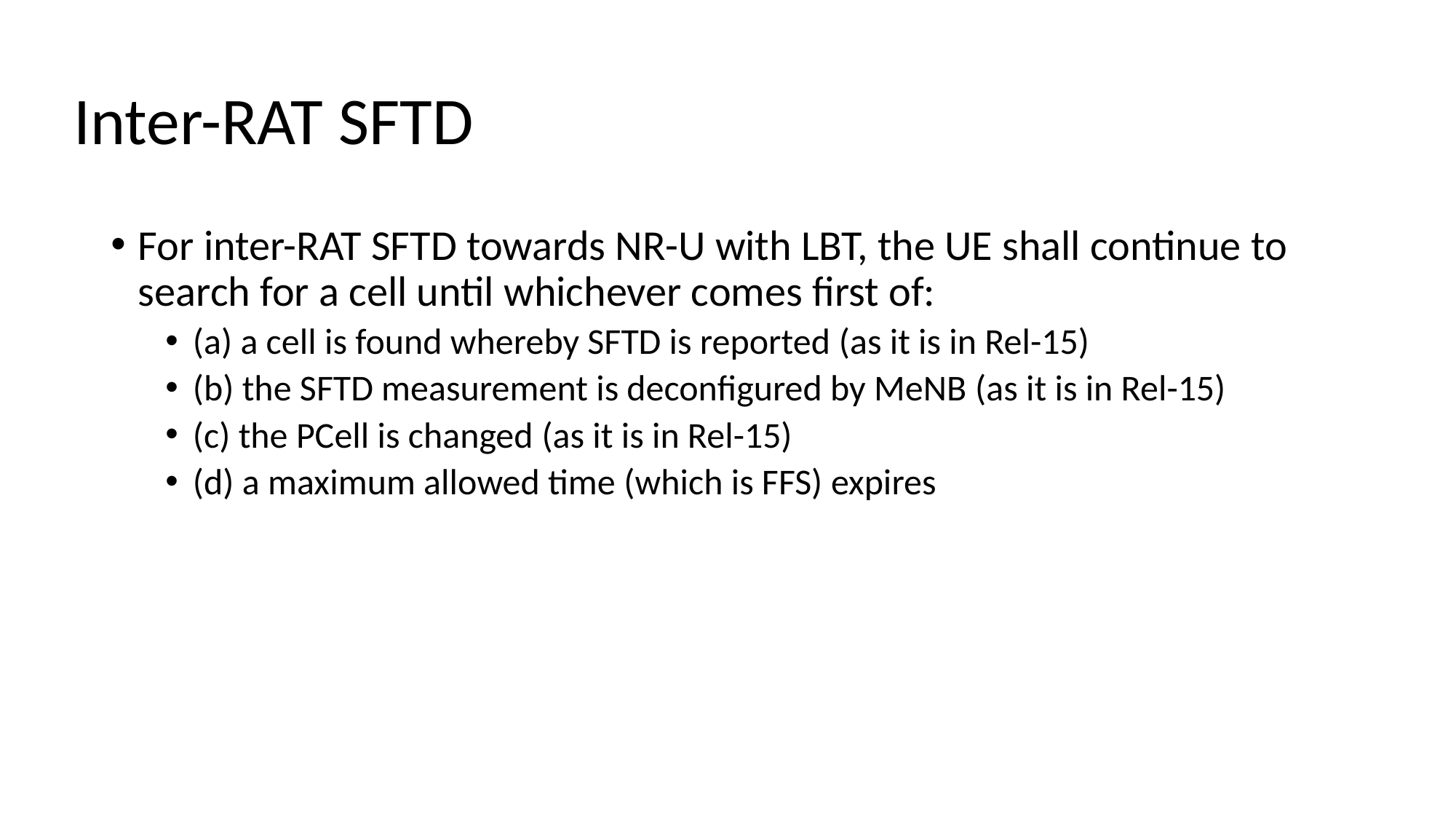

# Inter-RAT SFTD
For inter-RAT SFTD towards NR-U with LBT, the UE shall continue to search for a cell until whichever comes first of:
(a) a cell is found whereby SFTD is reported (as it is in Rel-15)
(b) the SFTD measurement is deconfigured by MeNB (as it is in Rel-15)
(c) the PCell is changed (as it is in Rel-15)
(d) a maximum allowed time (which is FFS) expires